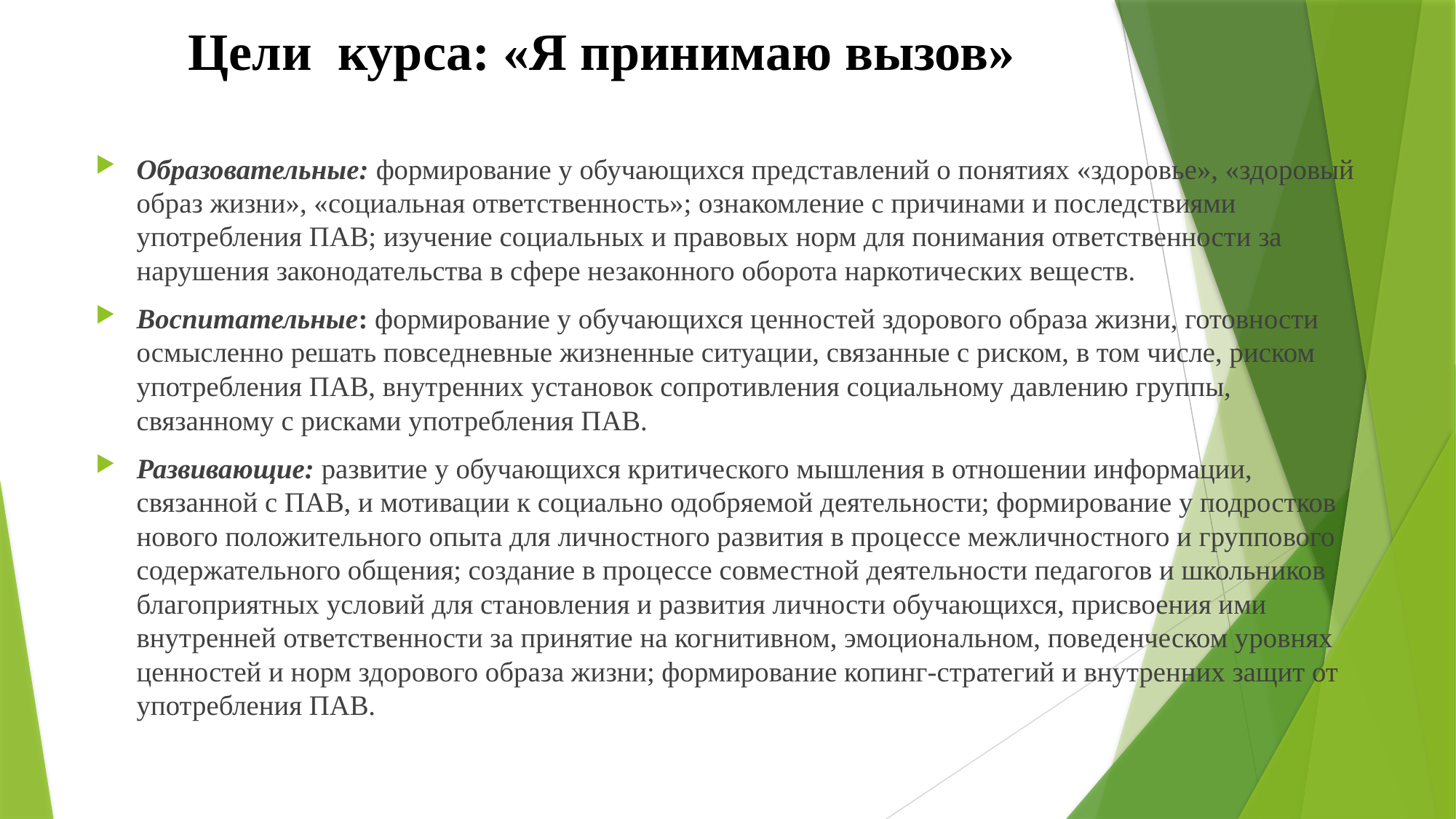

# Цели  курса: «Я принимаю вызов»

Образовательные: формирование у обучающихся представлений о понятиях «здоровье», «здоровый образ жизни», «социальная ответственность»; ознакомление с причинами и последствиями употребления ПАВ; изучение социальных и правовых норм для понимания ответственности за нарушения законодательства в сфере незаконного оборота наркотических веществ.
Воспитательные: формирование у обучающихся ценностей здорового образа жизни, готовности осмысленно решать повседневные жизненные ситуации, связанные с риском, в том числе, риском употребления ПАВ, внутренних установок сопротивления социальному давлению группы, связанному с рисками употребления ПАВ.
Развивающие: развитие у обучающихся критического мышления в отношении информации, связанной с ПАВ, и мотивации к социально одобряемой деятельности; формирование у подростков нового положительного опыта для личностного развития в процессе межличностного и группового содержательного общения; создание в процессе совместной деятельности педагогов и школьников благоприятных условий для становления и развития личности обучающихся, присвоения ими внутренней ответственности за принятие на когнитивном, эмоциональном, поведенческом уровнях ценностей и норм здорового образа жизни; формирование копинг-стратегий и внутренних защит от употребления ПАВ.